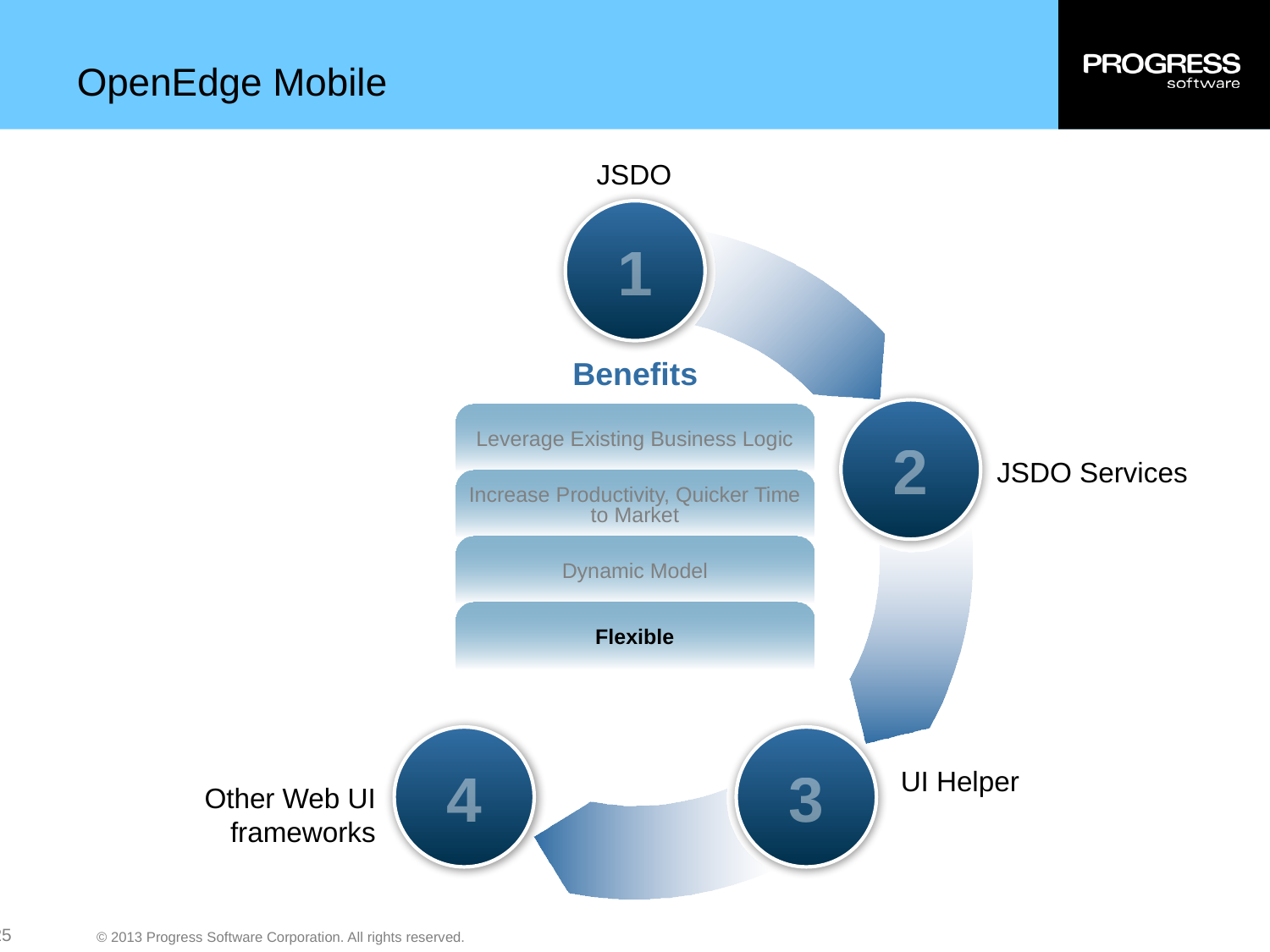

# OpenEdge Mobile
JSDO
1

Benefits
2
Leverage Existing Business Logic
JSDO Services
Increase Productivity, Quicker Time to Market

Dynamic Model
Flexible
4
3
UI Helper
Other Web UI frameworks